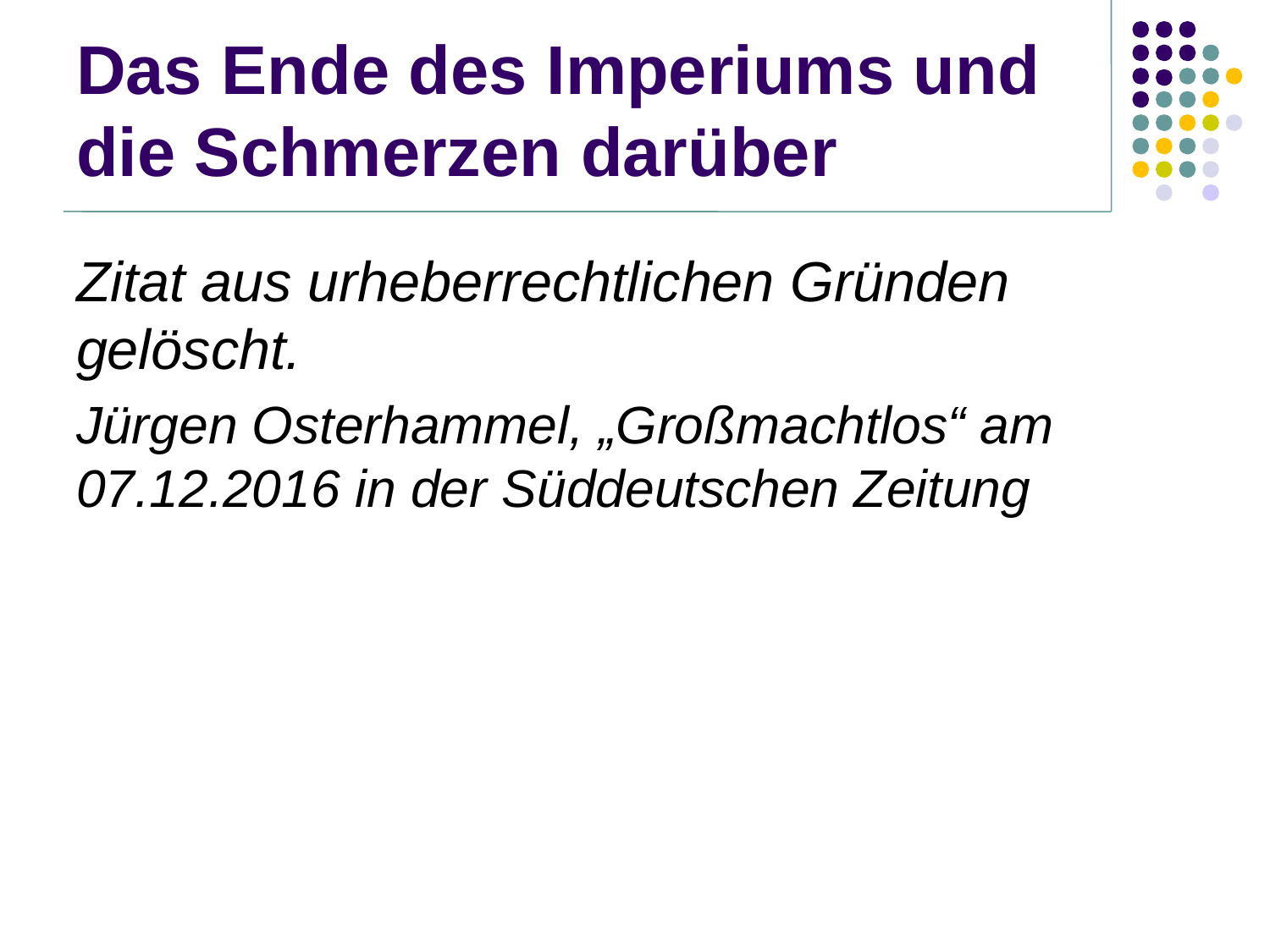

# Das Ende des Imperiums und die Schmerzen darüber
Zitat aus urheberrechtlichen Gründen gelöscht.
Jürgen Osterhammel, „Großmachtlos“ am 07.12.2016 in der Süddeutschen Zeitung